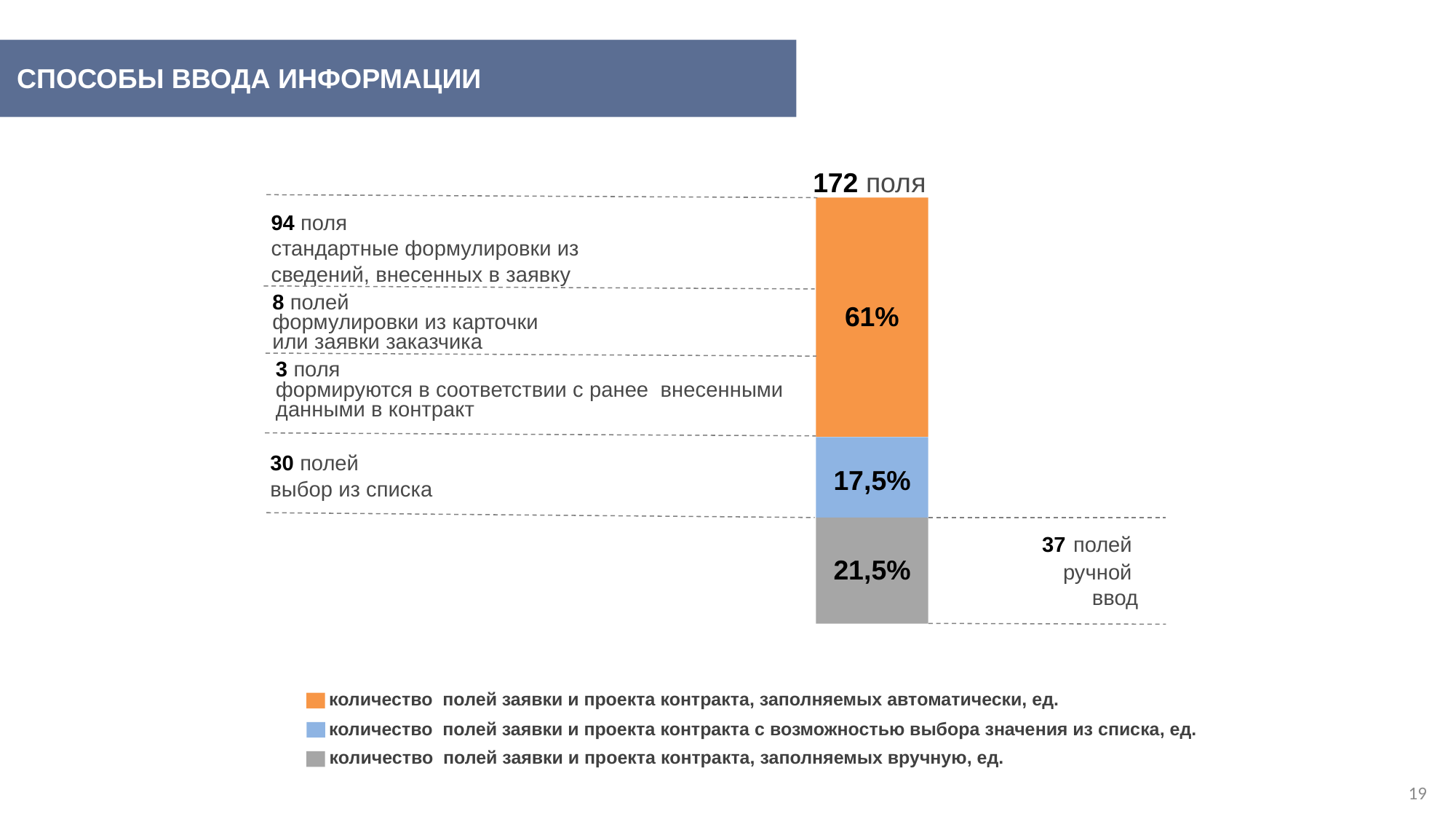

«МАСТЕР ФОРМИРОВАНИЯ ЗАКУПКИ»

СПОСОБЫ ВВОДА ИНФОРМАЦИИ
172 поля
61%

94 поля
стандартные формулировки из сведений, внесенных в заявку
8 полей
формулировки из карточки
или заявки заказчика
3 поля
формируются в соответствии с ранее  внесенными данными в контракт
17,5%
30 полей
выбор из списка

21,5%
37 полей
ручной
ввод
количество  полей заявки и проекта контракта, заполняемых автоматически, ед.

количество  полей заявки и проекта контракта с возможностью выбора значения из списка, ед.

количество  полей заявки и проекта контракта, заполняемых вручную, ед.

19